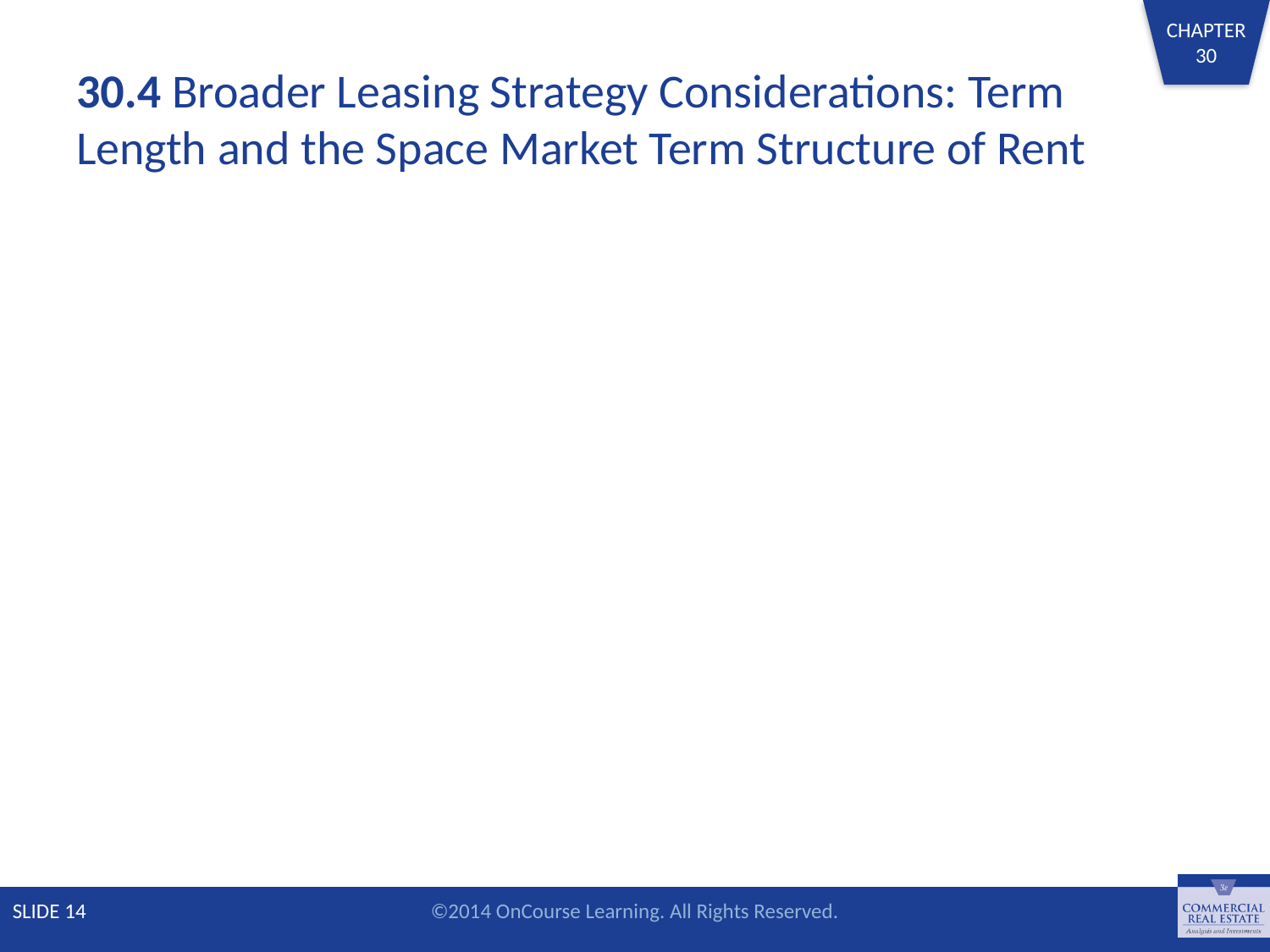

# 30.4 Broader Leasing Strategy Considerations: Term Length and the Space Market Term Structure of Rent

SLIDE 14